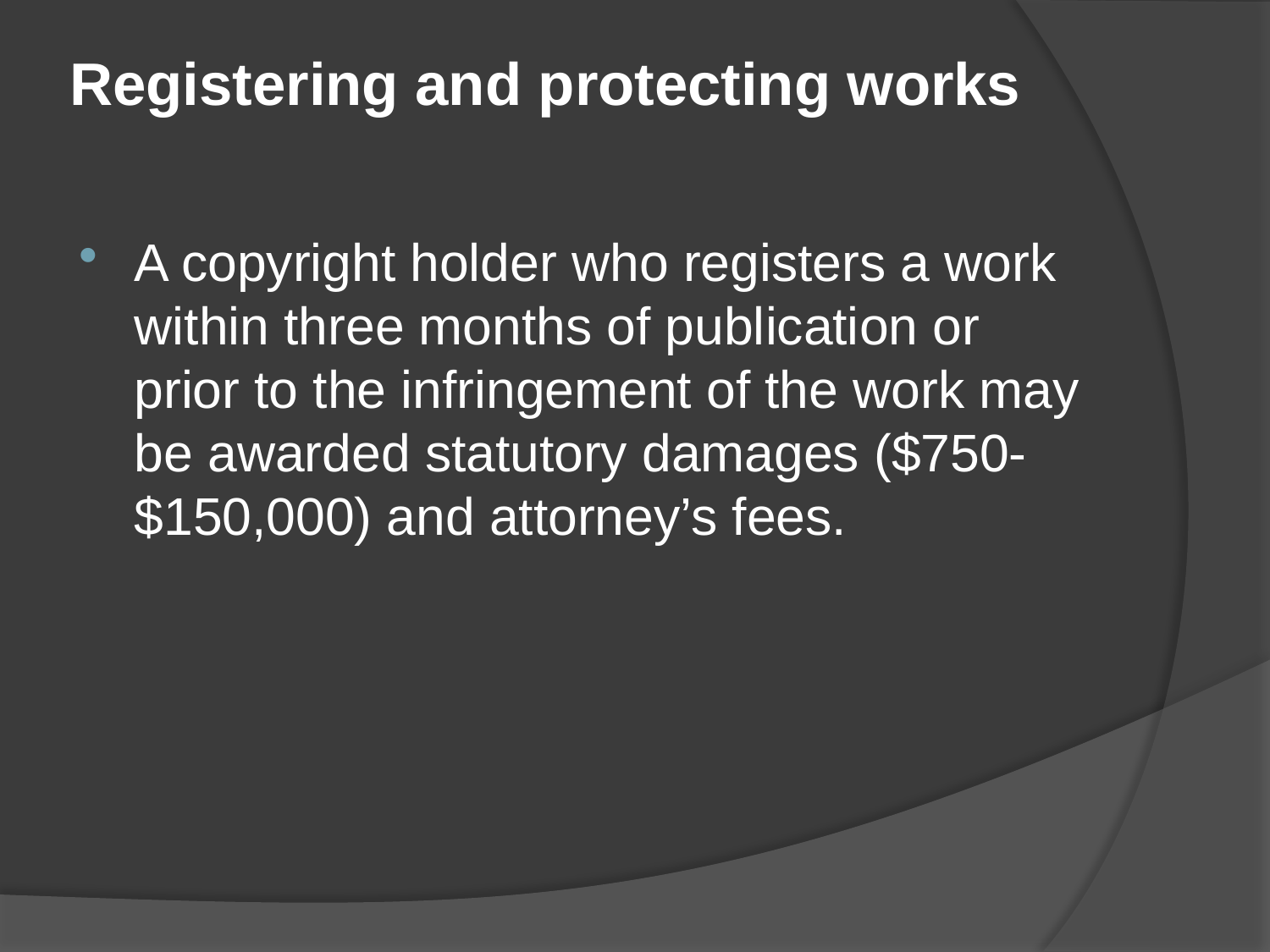

# Registering and protecting works
A copyright holder who registers a work within three months of publication or prior to the infringement of the work may be awarded statutory damages ($750-$150,000) and attorney’s fees.